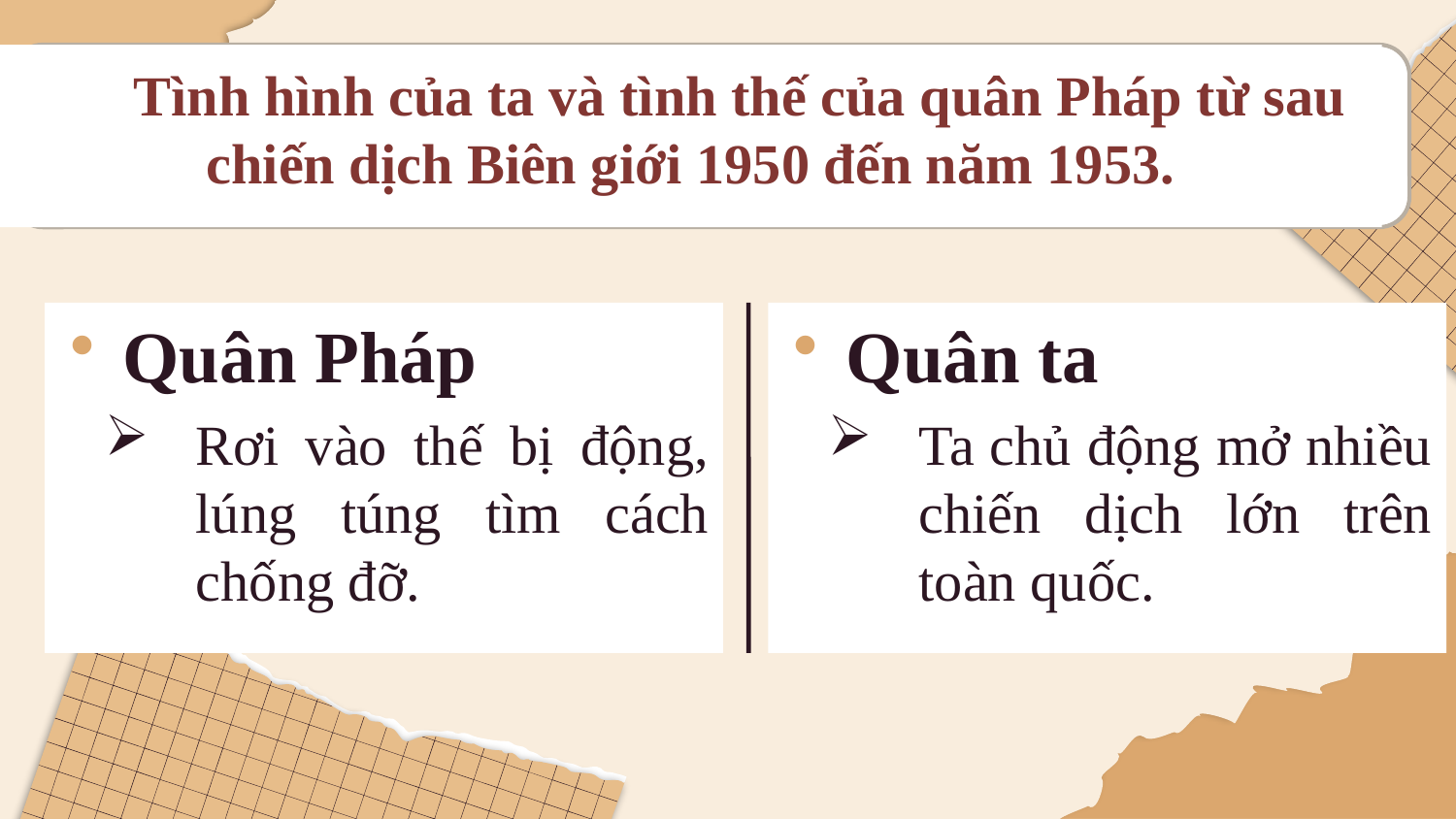

Tình hình của ta và tình thế của quân Pháp từ sau chiến dịch Biên giới 1950 đến năm 1953.

 Quân Pháp
Rơi vào thế bị động, lúng túng tìm cách chống đỡ.

 Quân ta
Ta chủ động mở nhiều chiến dịch lớn trên toàn quốc.